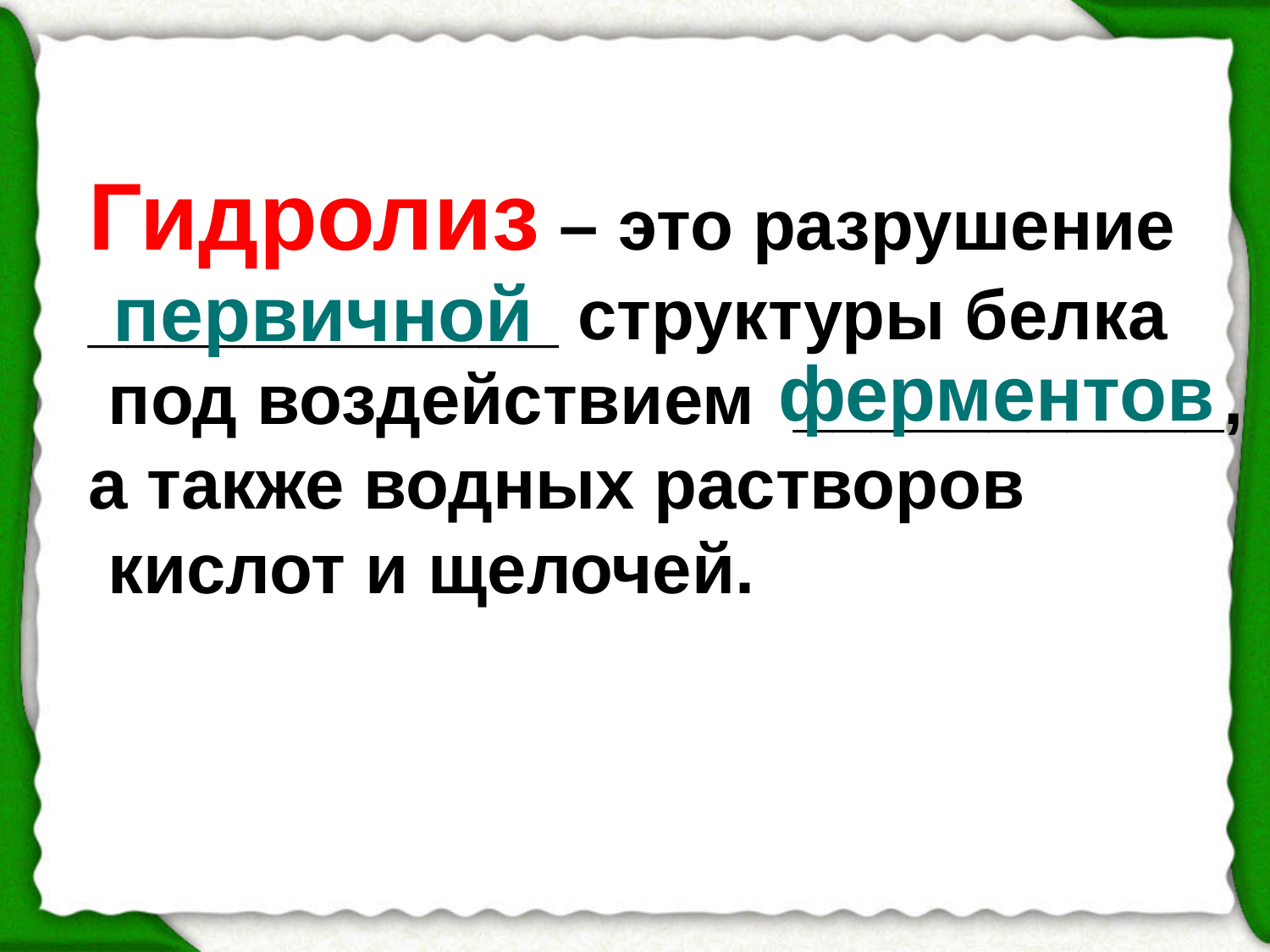

Гидролиз – это разрушение
____________ структуры белка
 под воздействием  ___________,
а также водных растворов
 кислот и щелочей.
первичной
ферментов